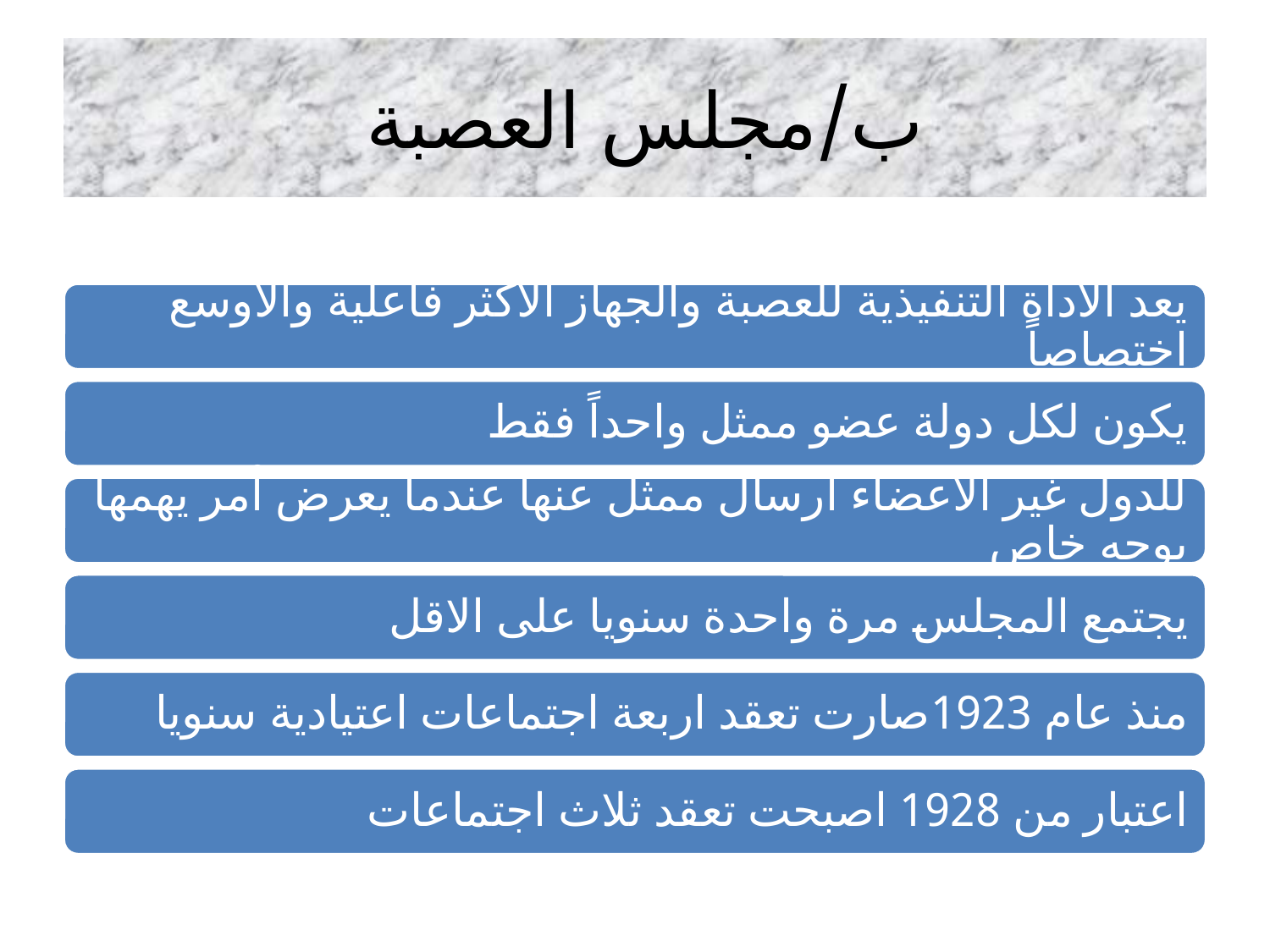

# ب/مجلس العصبة
يعد الأداة التنفيذية للعصبة والجهاز الأكثر فاعلية والأوسع اختصاصاً
يكون لكل دولة عضو ممثل واحداً فقط
للدول غير الاعضاء ارسال ممثل عنها عندما يعرض أمر يهمها بوجه خاص
يجتمع المجلس مرة واحدة سنويا على الاقل
منذ عام 1923صارت تعقد اربعة اجتماعات اعتيادية سنويا
اعتبار من 1928 اصبحت تعقد ثلاث اجتماعات